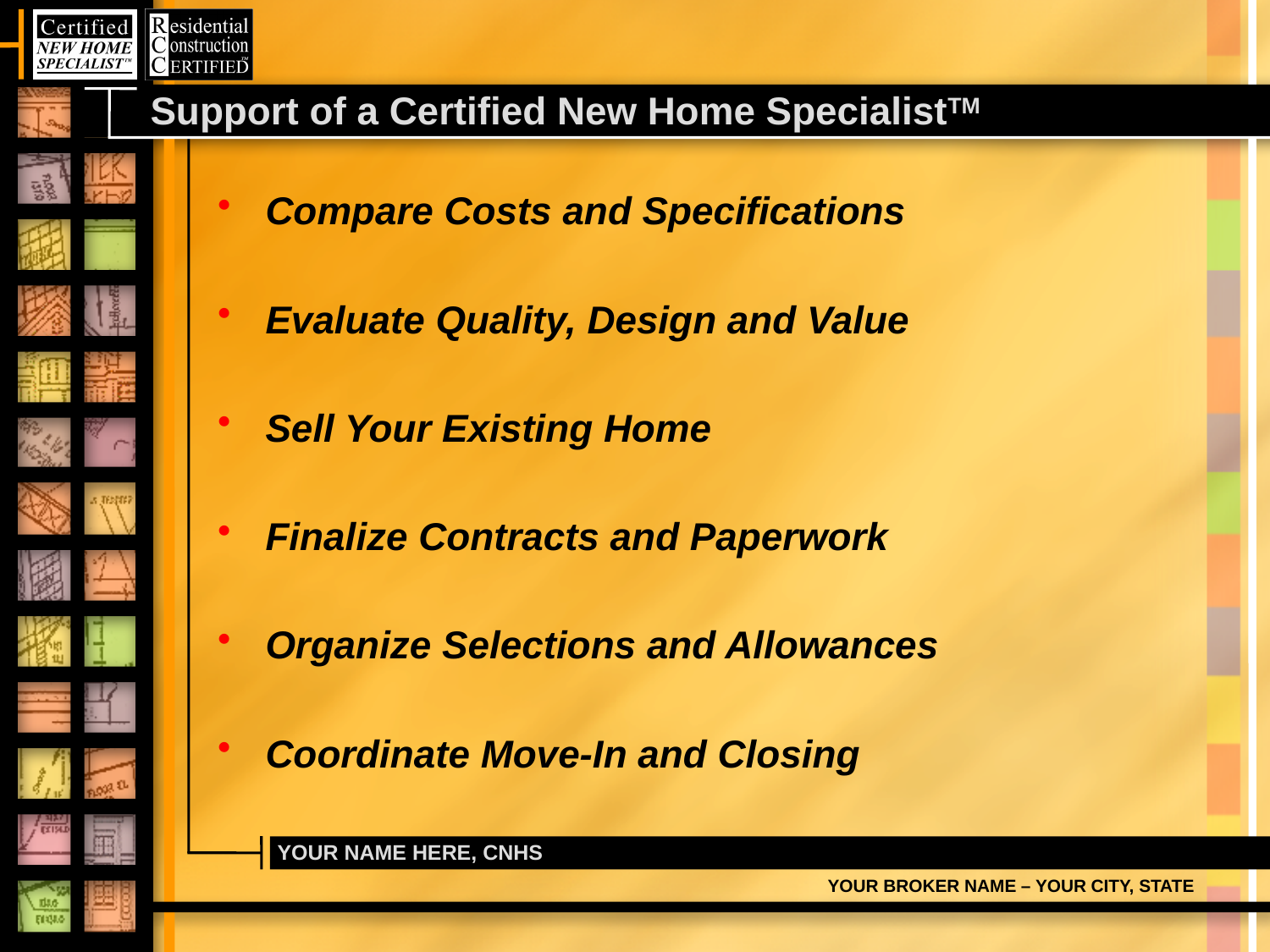

# Support of a Certified New Home SpecialistTM
Compare Costs and Specifications

Evaluate Quality, Design and Value

Sell Your Existing Home

Finalize Contracts and Paperwork

Organize Selections and Allowances

Coordinate Move-In and Closing
YOUR NAME HERE, CNHS